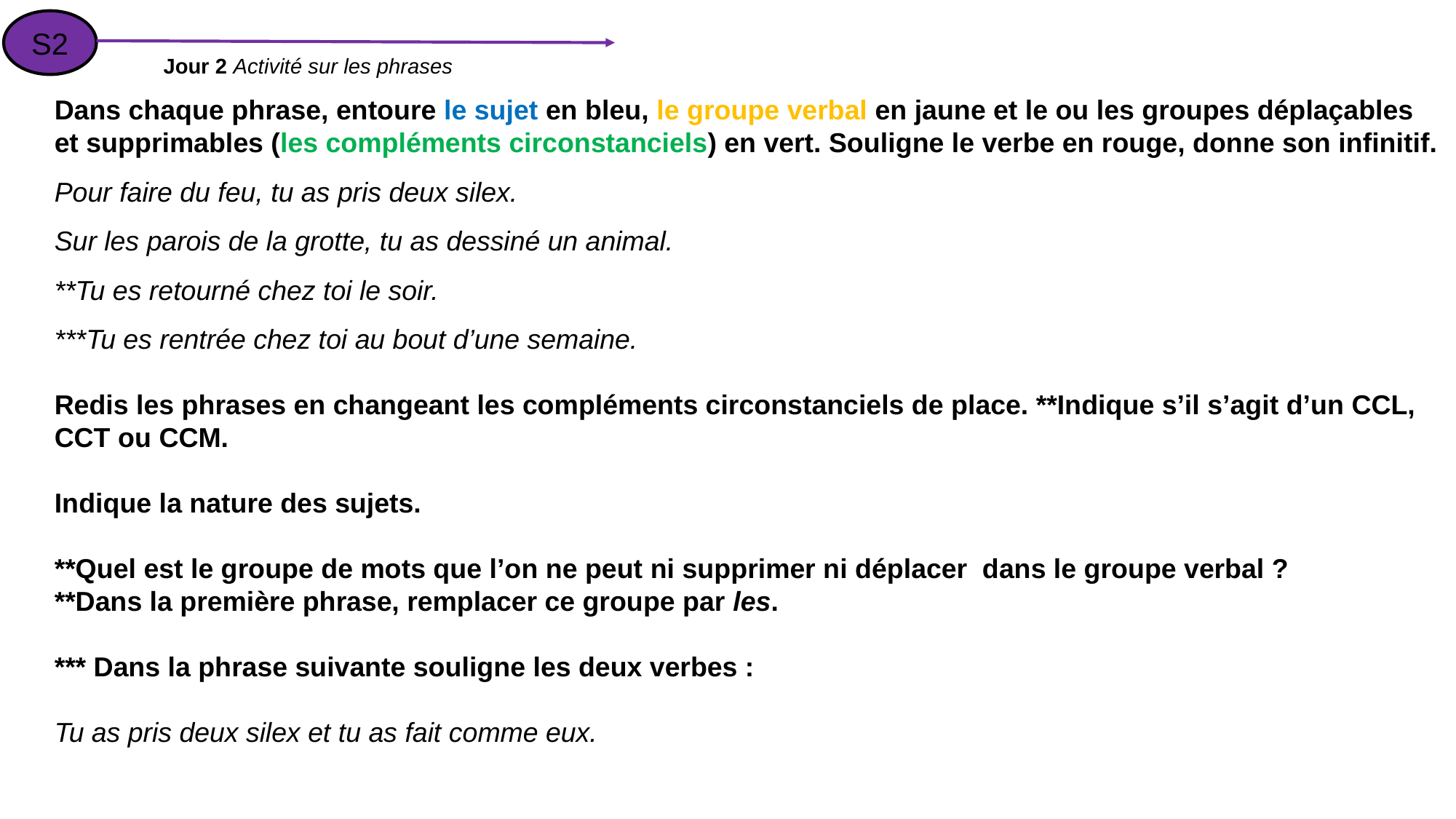

S2
Jour 2 Activité sur les phrases
Dans chaque phrase, entoure le sujet en bleu, le groupe verbal en jaune et le ou les groupes déplaçables et supprimables (les compléments circonstanciels) en vert. Souligne le verbe en rouge, donne son infinitif.
Pour faire du feu, tu as pris deux silex.
Sur les parois de la grotte, tu as dessiné un animal.
**Tu es retourné chez toi le soir.
***Tu es rentrée chez toi au bout d’une semaine.

Redis les phrases en changeant les compléments circonstanciels de place. **Indique s’il s’agit d’un CCL, CCT ou CCM.

Indique la nature des sujets.

**Quel est le groupe de mots que l’on ne peut ni supprimer ni déplacer  dans le groupe verbal ?
**Dans la première phrase, remplacer ce groupe par les.

*** Dans la phrase suivante souligne les deux verbes :

Tu as pris deux silex et tu as fait comme eux.